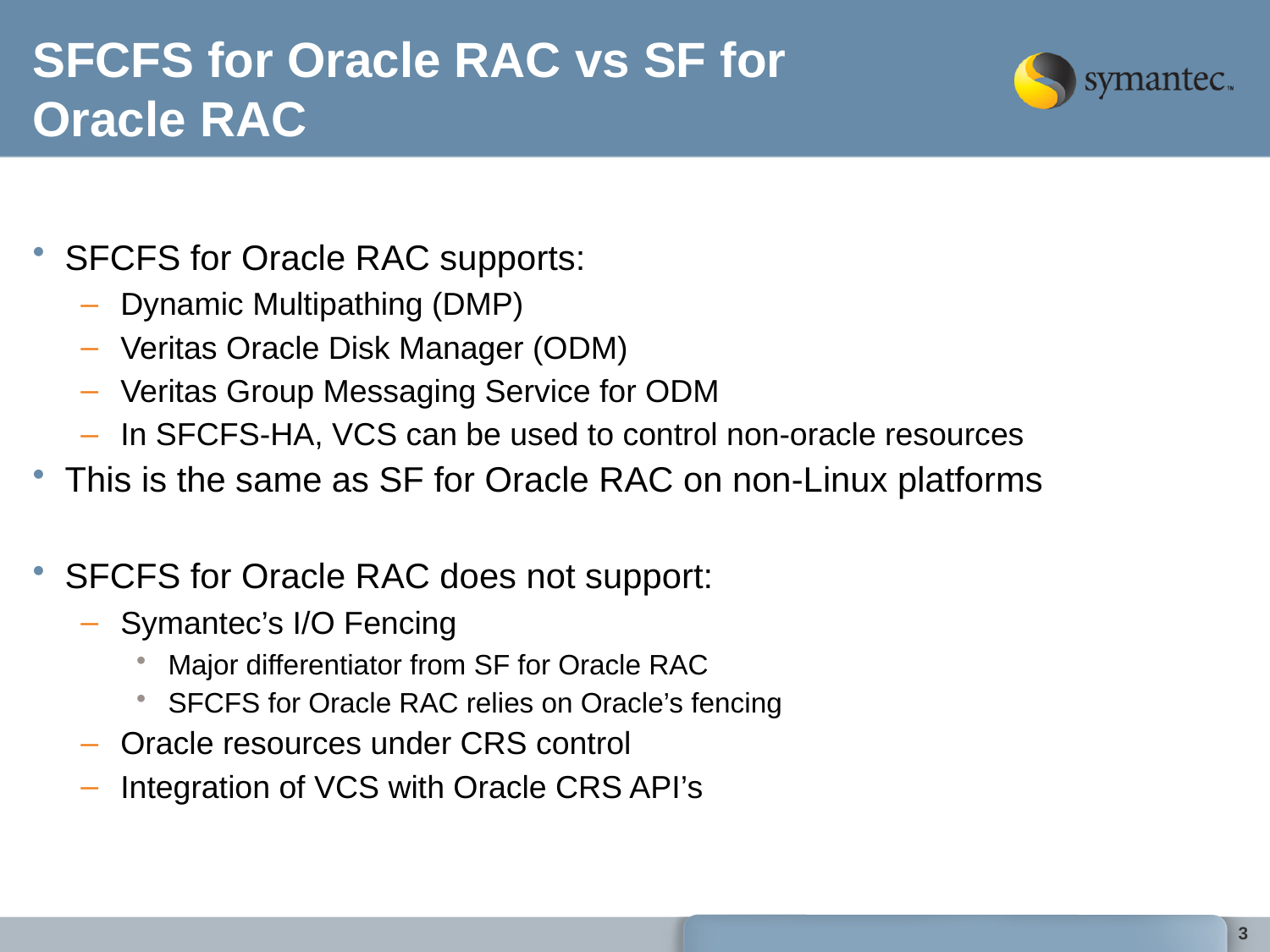

# SFCFS for Oracle RAC vs SF for Oracle RAC

SFCFS for Oracle RAC supports:
Dynamic Multipathing (DMP)
Veritas Oracle Disk Manager (ODM)
Veritas Group Messaging Service for ODM
In SFCFS-HA, VCS can be used to control non-oracle resources
This is the same as SF for Oracle RAC on non-Linux platforms

SFCFS for Oracle RAC does not support:
Symantec’s I/O Fencing
Major differentiator from SF for Oracle RAC
SFCFS for Oracle RAC relies on Oracle’s fencing
Oracle resources under CRS control
Integration of VCS with Oracle CRS API’s

3